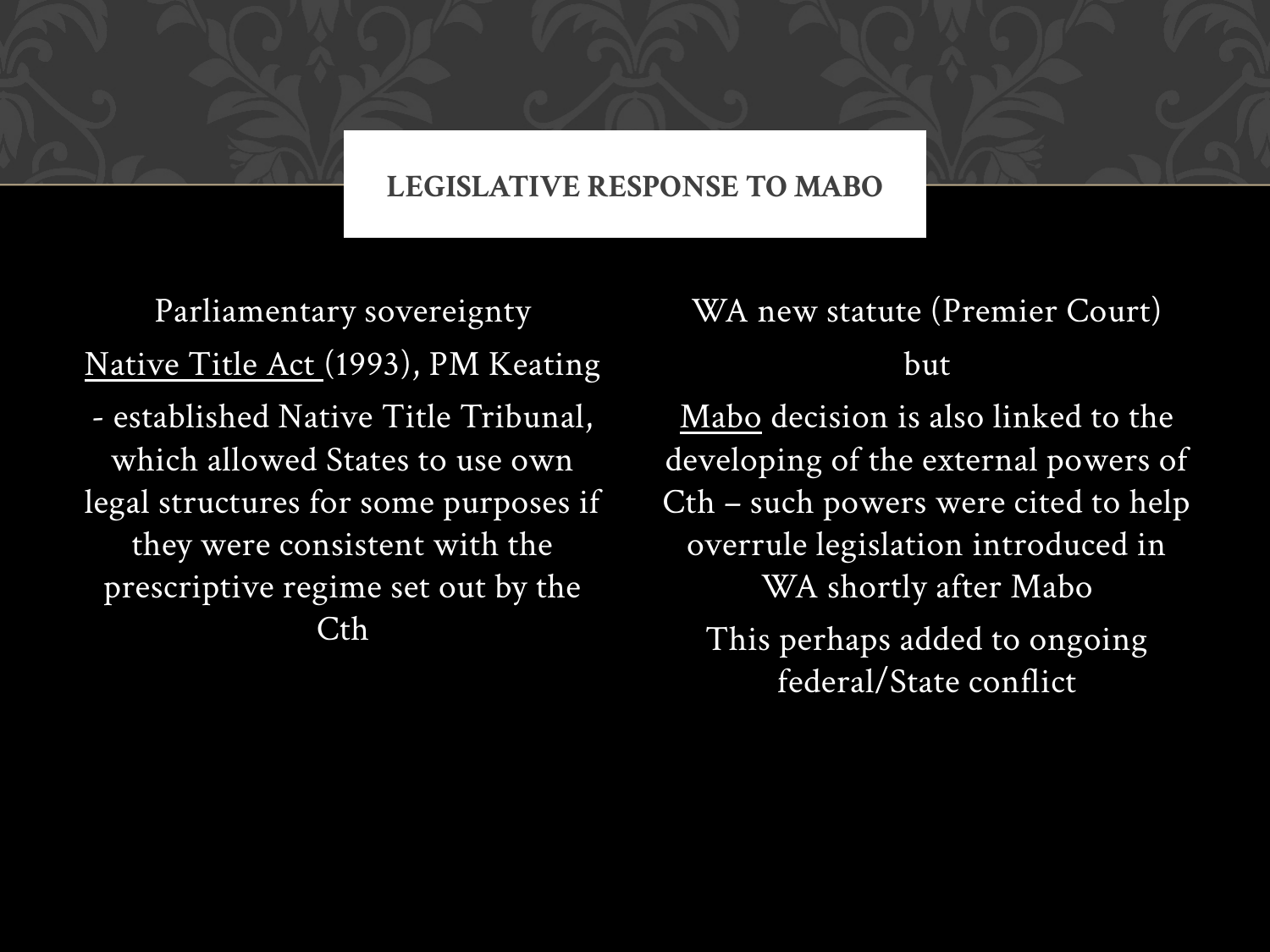

# Legislative response to Mabo
Parliamentary sovereignty
Native Title Act (1993), PM Keating
- established Native Title Tribunal, which allowed States to use own legal structures for some purposes if they were consistent with the prescriptive regime set out by the Cth

WA new statute (Premier Court)
but
Mabo decision is also linked to the developing of the external powers of Cth – such powers were cited to help overrule legislation introduced in WA shortly after Mabo
This perhaps added to ongoing federal/State conflict